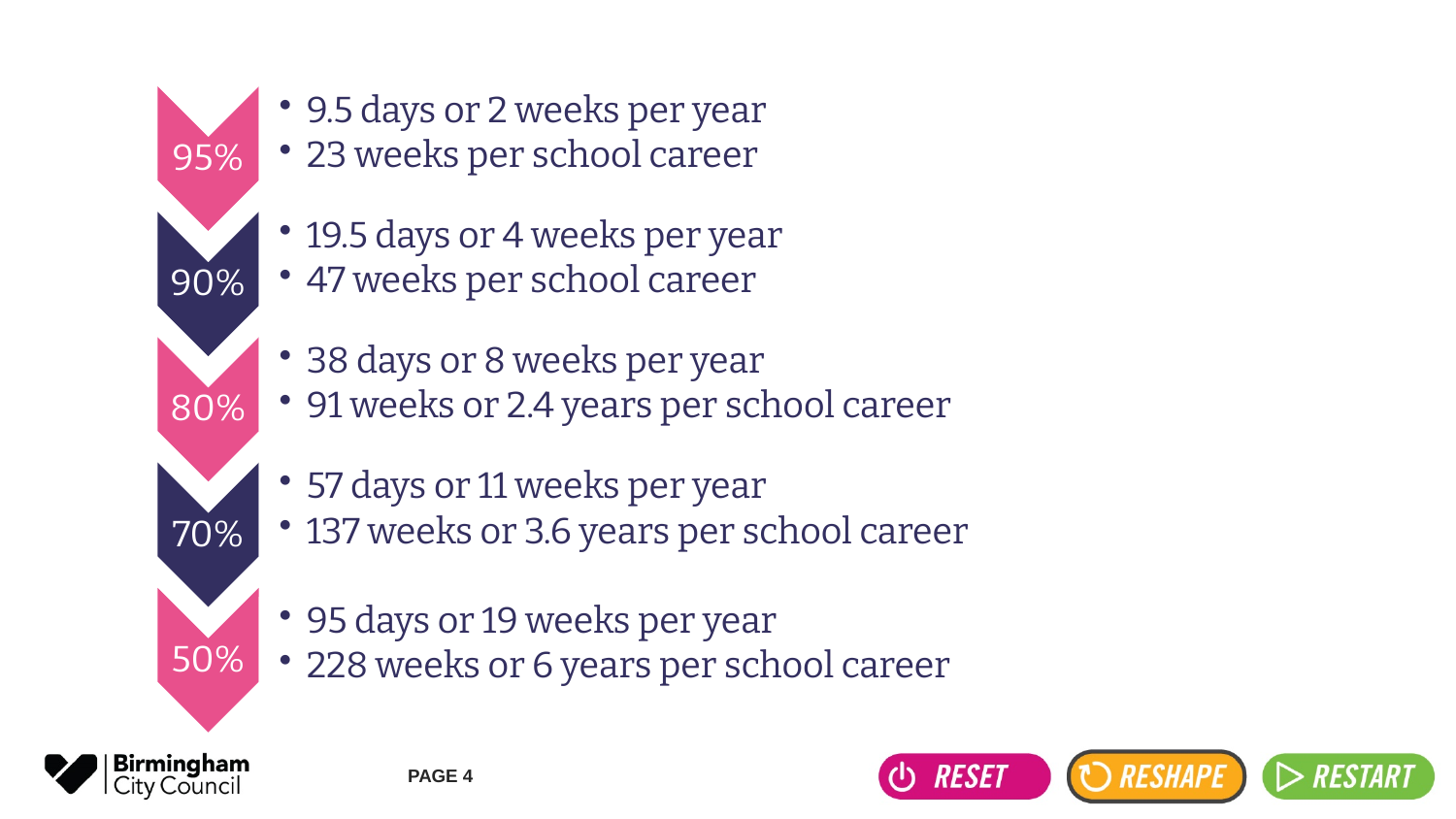

95%
9.5 days or 2 weeks per year
23 weeks per school career
90%
19.5 days or 4 weeks per year
47 weeks per school career
80%
38 days or 8 weeks per year
91 weeks or 2.4 years per school career
70%
57 days or 11 weeks per year
137 weeks or 3.6 years per school career
50%
95 days or 19 weeks per year
228 weeks or 6 years per school career